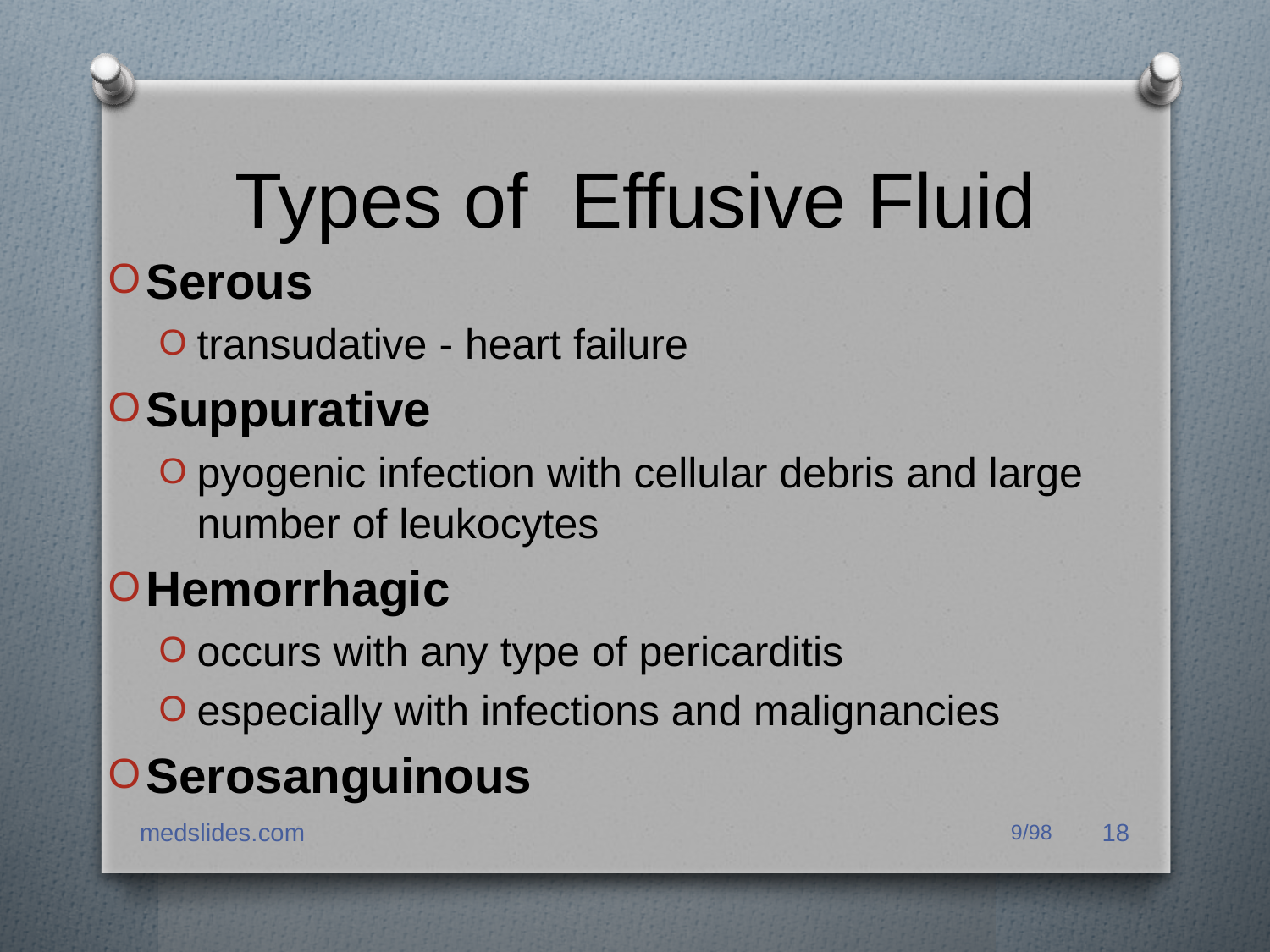

# Types of  Effusive Fluid
Serous
transudative - heart failure
Suppurative
pyogenic infection with cellular debris and large number of leukocytes
Hemorrhagic
occurs with any type of pericarditis
especially with infections and malignancies
Serosanguinous
medslides.com
9/98
18